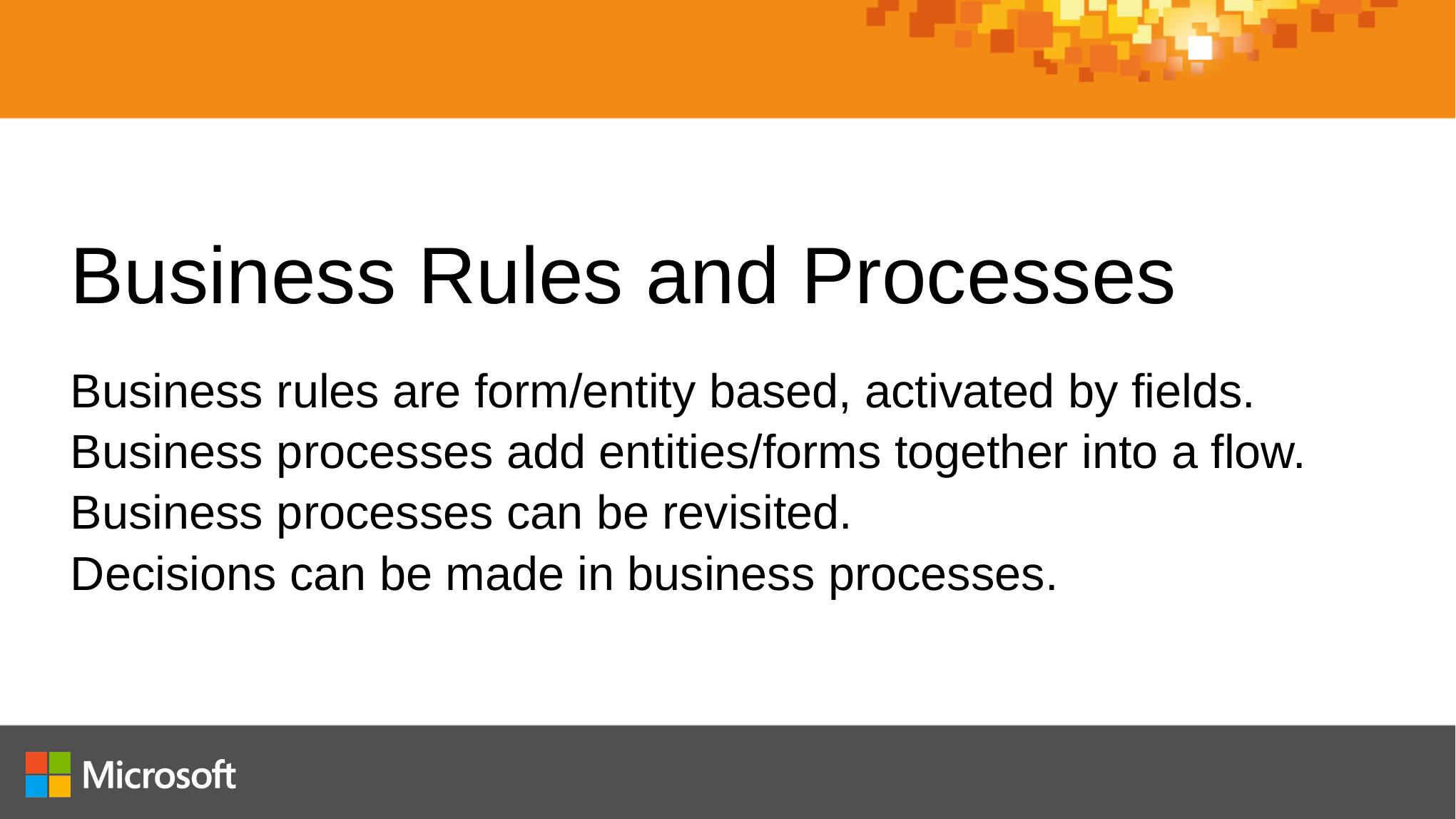

Business Rules and Processes
Business rules are form/entity based, activated by fields.
Business processes add entities/forms together into a flow.
Business processes can be revisited.
Decisions can be made in business processes.